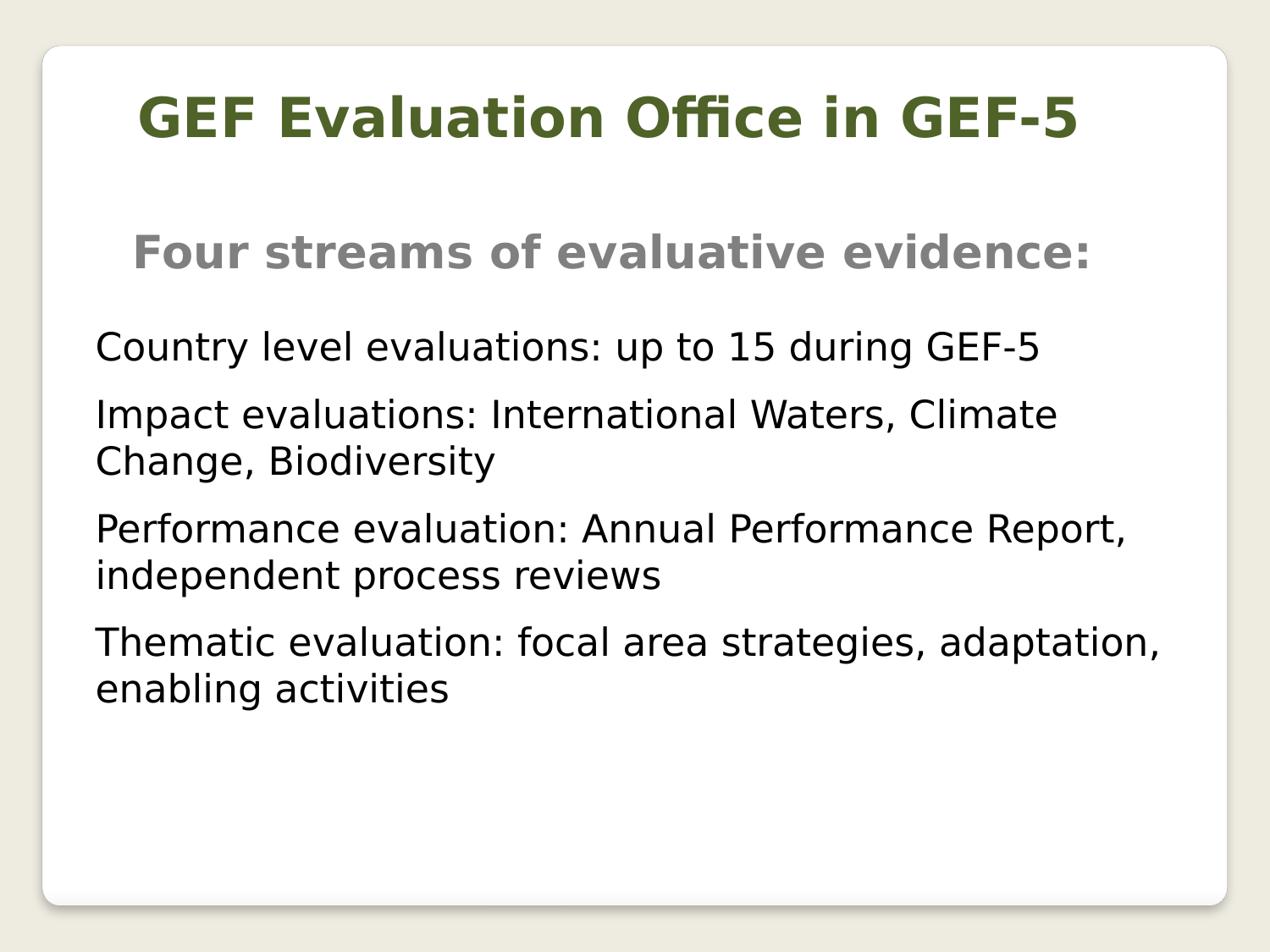

GEF Evaluation Office in GEF-5
Four streams of evaluative evidence:
Country level evaluations: up to 15 during GEF-5
Impact evaluations: International Waters, Climate Change, Biodiversity
Performance evaluation: Annual Performance Report, independent process reviews
Thematic evaluation: focal area strategies, adaptation, enabling activities